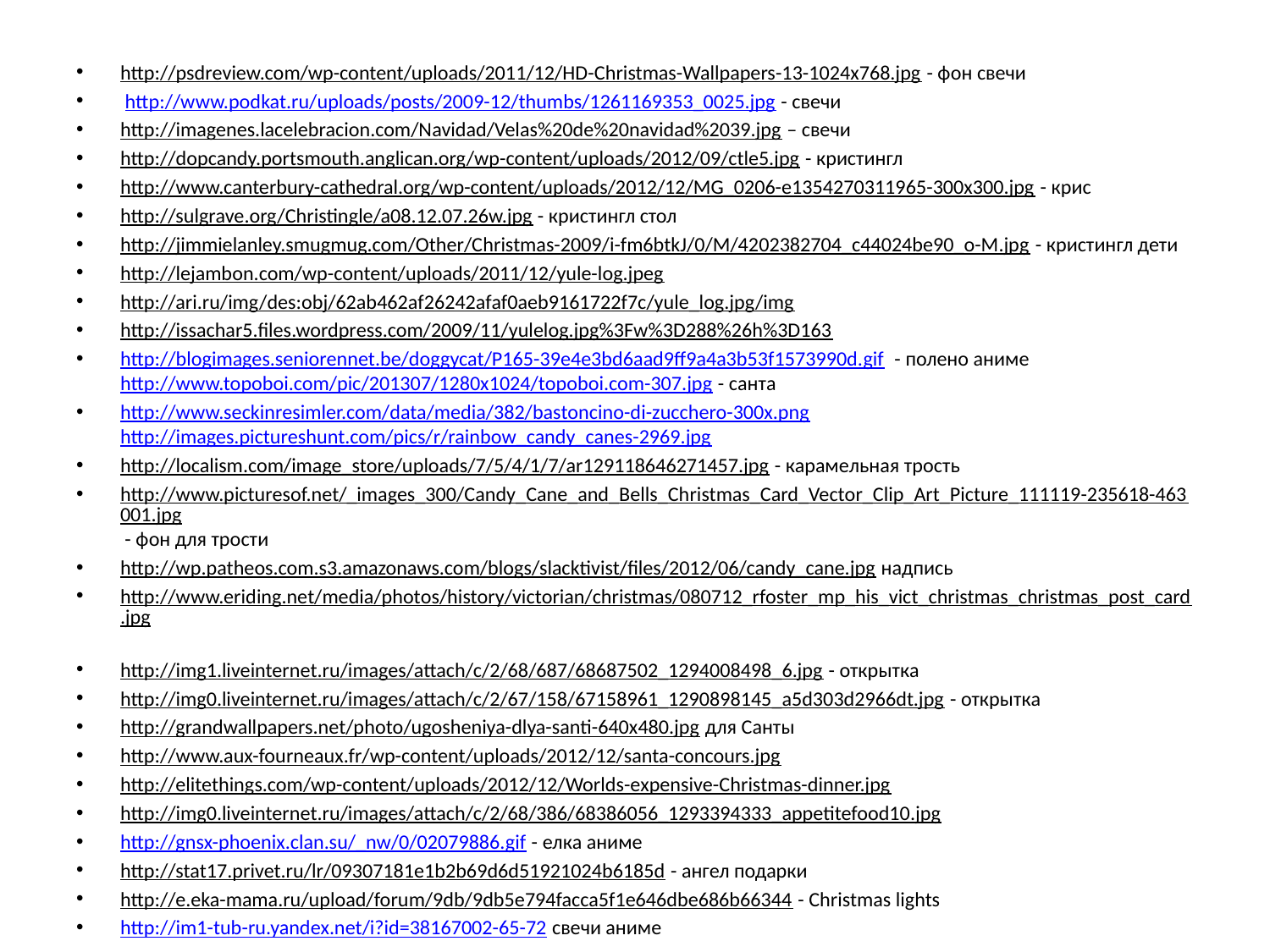

http://psdreview.com/wp-content/uploads/2011/12/HD-Christmas-Wallpapers-13-1024x768.jpg - фон свечи
 http://www.podkat.ru/uploads/posts/2009-12/thumbs/1261169353_0025.jpg - свечи
http://imagenes.lacelebracion.com/Navidad/Velas%20de%20navidad%2039.jpg – свечи
http://dopcandy.portsmouth.anglican.org/wp-content/uploads/2012/09/ctle5.jpg - кристингл
http://www.canterbury-cathedral.org/wp-content/uploads/2012/12/MG_0206-e1354270311965-300x300.jpg - крис
http://sulgrave.org/Christingle/a08.12.07.26w.jpg - кристингл стол
http://jimmielanley.smugmug.com/Other/Christmas-2009/i-fm6btkJ/0/M/4202382704_c44024be90_o-M.jpg - кристингл дети
http://lejambon.com/wp-content/uploads/2011/12/yule-log.jpeg
http://ari.ru/img/des:obj/62ab462af26242afaf0aeb9161722f7c/yule_log.jpg/img
http://issachar5.files.wordpress.com/2009/11/yulelog.jpg%3Fw%3D288%26h%3D163
http://blogimages.seniorennet.be/doggycat/P165-39e4e3bd6aad9ff9a4a3b53f1573990d.gif  - полено аниме  http://www.topoboi.com/pic/201307/1280x1024/topoboi.com-307.jpg - санта
http://www.seckinresimler.com/data/media/382/bastoncino-di-zucchero-300x.png http://images.pictureshunt.com/pics/r/rainbow_candy_canes-2969.jpg
http://localism.com/image_store/uploads/7/5/4/1/7/ar129118646271457.jpg - карамельная трость
http://www.picturesof.net/_images_300/Candy_Cane_and_Bells_Christmas_Card_Vector_Clip_Art_Picture_111119-235618-463001.jpg - фон для трости
http://wp.patheos.com.s3.amazonaws.com/blogs/slacktivist/files/2012/06/candy_cane.jpg надпись
http://www.eriding.net/media/photos/history/victorian/christmas/080712_rfoster_mp_his_vict_christmas_christmas_post_card.jpg
http://img1.liveinternet.ru/images/attach/c/2/68/687/68687502_1294008498_6.jpg - открытка
http://img0.liveinternet.ru/images/attach/c/2/67/158/67158961_1290898145_a5d303d2966dt.jpg - открытка
http://grandwallpapers.net/photo/ugosheniya-dlya-santi-640x480.jpg для Санты
http://www.aux-fourneaux.fr/wp-content/uploads/2012/12/santa-concours.jpg
http://elitethings.com/wp-content/uploads/2012/12/Worlds-expensive-Christmas-dinner.jpg
http://img0.liveinternet.ru/images/attach/c/2/68/386/68386056_1293394333_appetitefood10.jpg
http://gnsx-phoenix.clan.su/_nw/0/02079886.gif - елка аниме
http://stat17.privet.ru/lr/09307181e1b2b69d6d51921024b6185d - ангел подарки
http://e.eka-mama.ru/upload/forum/9db/9db5e794facca5f1e646dbe686b66344 - Christmas lights
http://im1-tub-ru.yandex.net/i?id=38167002-65-72 свечи аниме